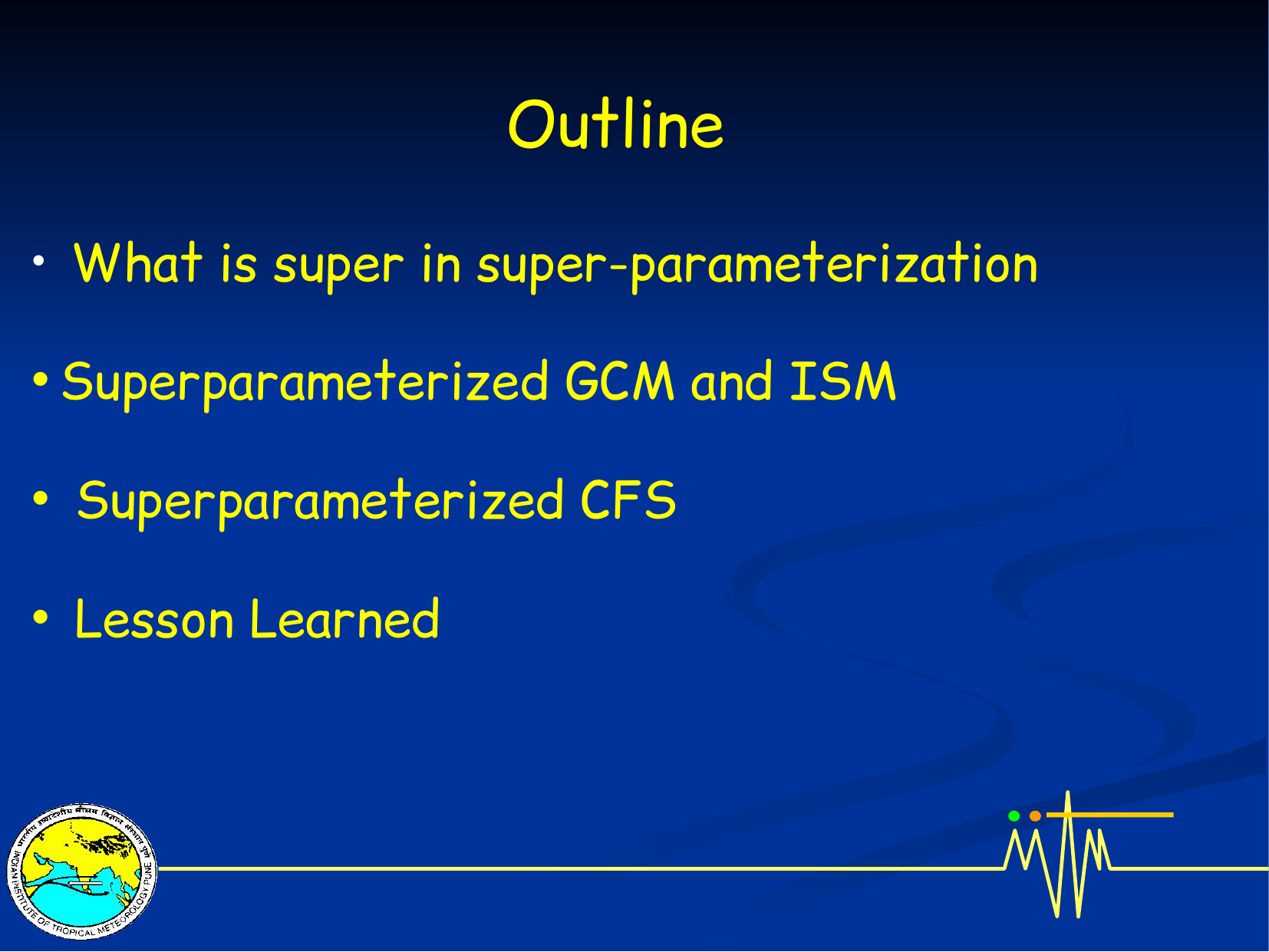

Outline
 What is super in super-parameterization

Superparameterized GCM and ISM

 Superparameterized CFS

 Lesson Learned